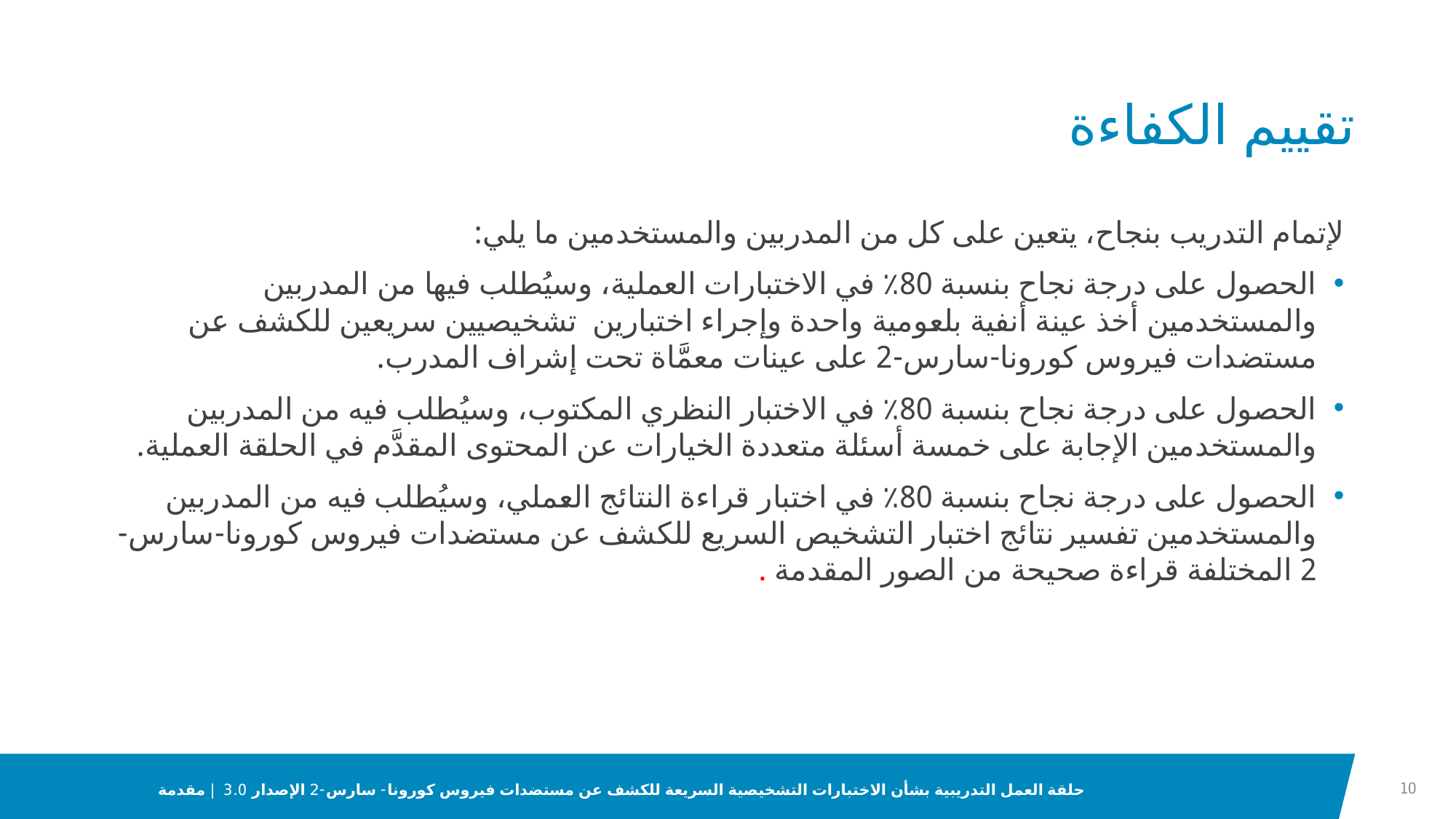

# تقييم الكفاءة
لإتمام التدريب بنجاح، يتعين على كل من المدربين والمستخدمين ما يلي:
الحصول على درجة نجاح بنسبة 80٪ في الاختبارات العملية، وسيُطلب فيها من المدربين والمستخدمين أخذ عينة أنفية بلعومية واحدة وإجراء اختبارين  تشخيصيين سريعين للكشف عن مستضدات فيروس كورونا-سارس-2 على عينات معمَّاة تحت إشراف المدرب.
الحصول على درجة نجاح بنسبة 80٪ في الاختبار النظري المكتوب، وسيُطلب فيه من المدربين والمستخدمين الإجابة على خمسة أسئلة متعددة الخيارات عن المحتوى المقدَّم في الحلقة العملية.
الحصول على درجة نجاح بنسبة 80٪ في اختبار قراءة النتائج العملي، وسيُطلب فيه من المدربين والمستخدمين تفسير نتائج اختبار التشخيص السريع للكشف عن مستضدات فيروس كورونا-سارس-2 المختلفة قراءة صحيحة من الصور المقدمة .

10
حلقة العمل التدريبية بشأن الاختبارات التشخيصية السريعة للكشف عن مستضدات فيروس كورونا- سارس-2 الإصدار 3.0 | مقدمة